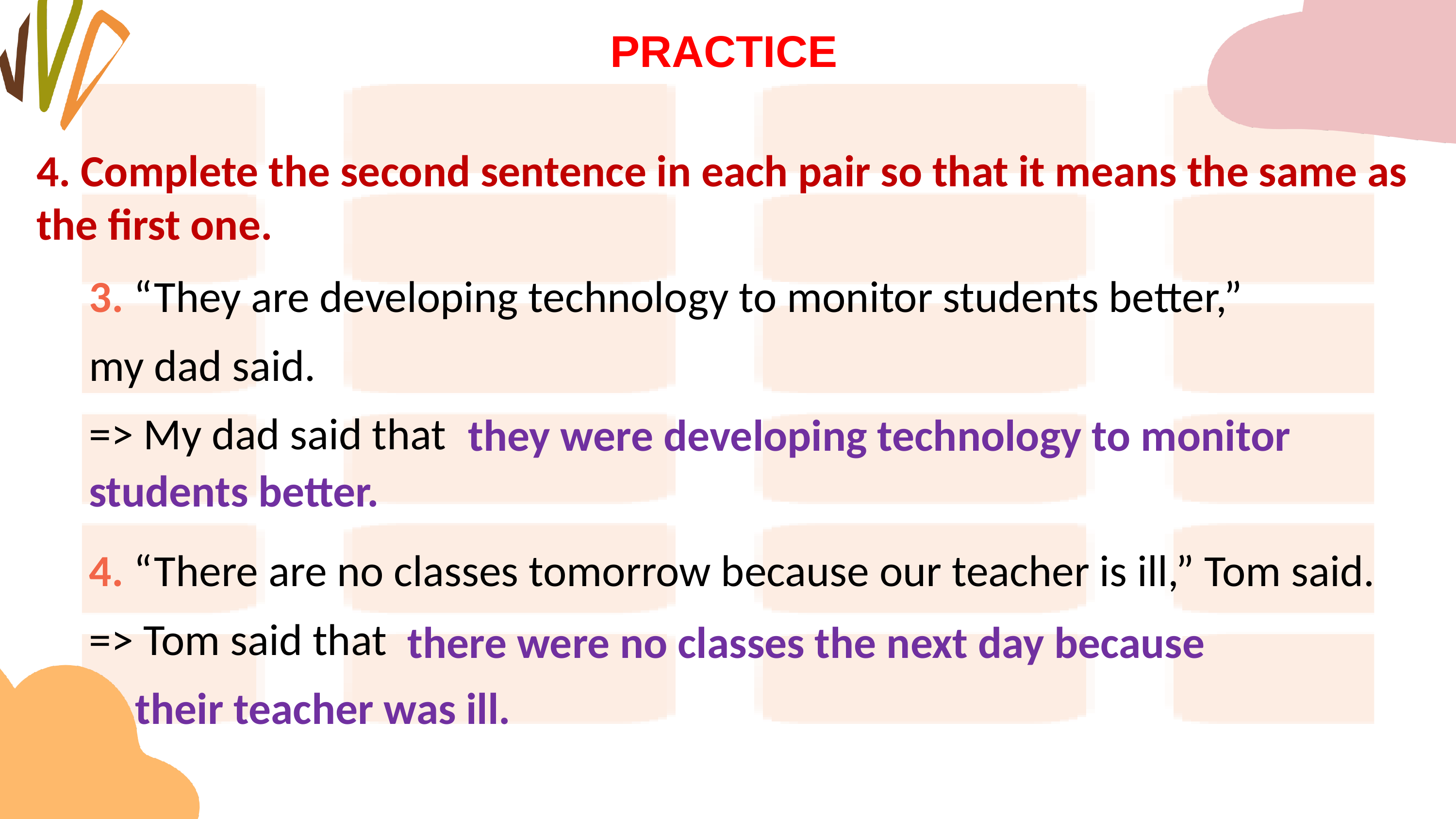

PRACTICE
4. Complete the second sentence in each pair so that it means the same as the first one.

3. “They are developing technology to monitor students better,”
my dad said.
=> My dad said that

4. “There are no classes tomorrow because our teacher is ill,” Tom said.
=> Tom said that
they were developing technology to monitor
students better.
there were no classes the next day because

their teacher was ill.